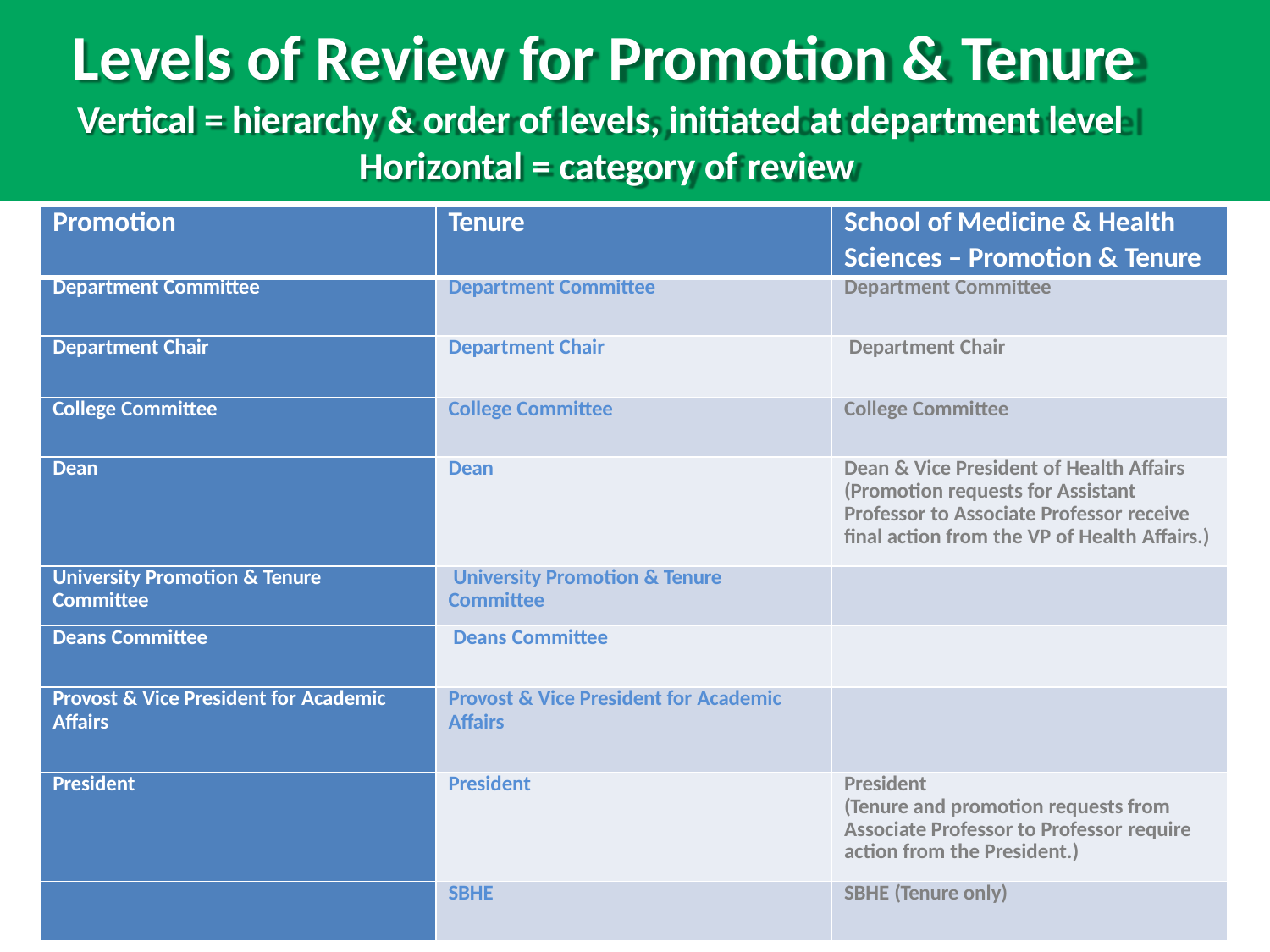

# Levels of Review for Promotion & Tenure
Vertical = hierarchy & order of levels, initiated at department level  Horizontal = category of review

| Promotion | Tenure | School of Medicine & Health Sciences – Promotion & Tenure |
| --- | --- | --- |
| Department Committee | Department Committee | Department Committee |
| Department Chair | Department Chair | Department Chair |
| College Committee | College Committee | College Committee |
| Dean | Dean | Dean & Vice President of Health Affairs (Promotion requests for Assistant Professor to Associate Professor receive final action from the VP of Health Affairs.) |
| University Promotion & Tenure Committee | University Promotion & Tenure Committee |  |
| Deans Committee | Deans Committee |  |
| Provost & Vice President for Academic Affairs | Provost & Vice President for Academic Affairs |  |
| President | President | President (Tenure and promotion requests from Associate Professor to Professor require action from the President.) |
|  | SBHE | SBHE (Tenure only) |